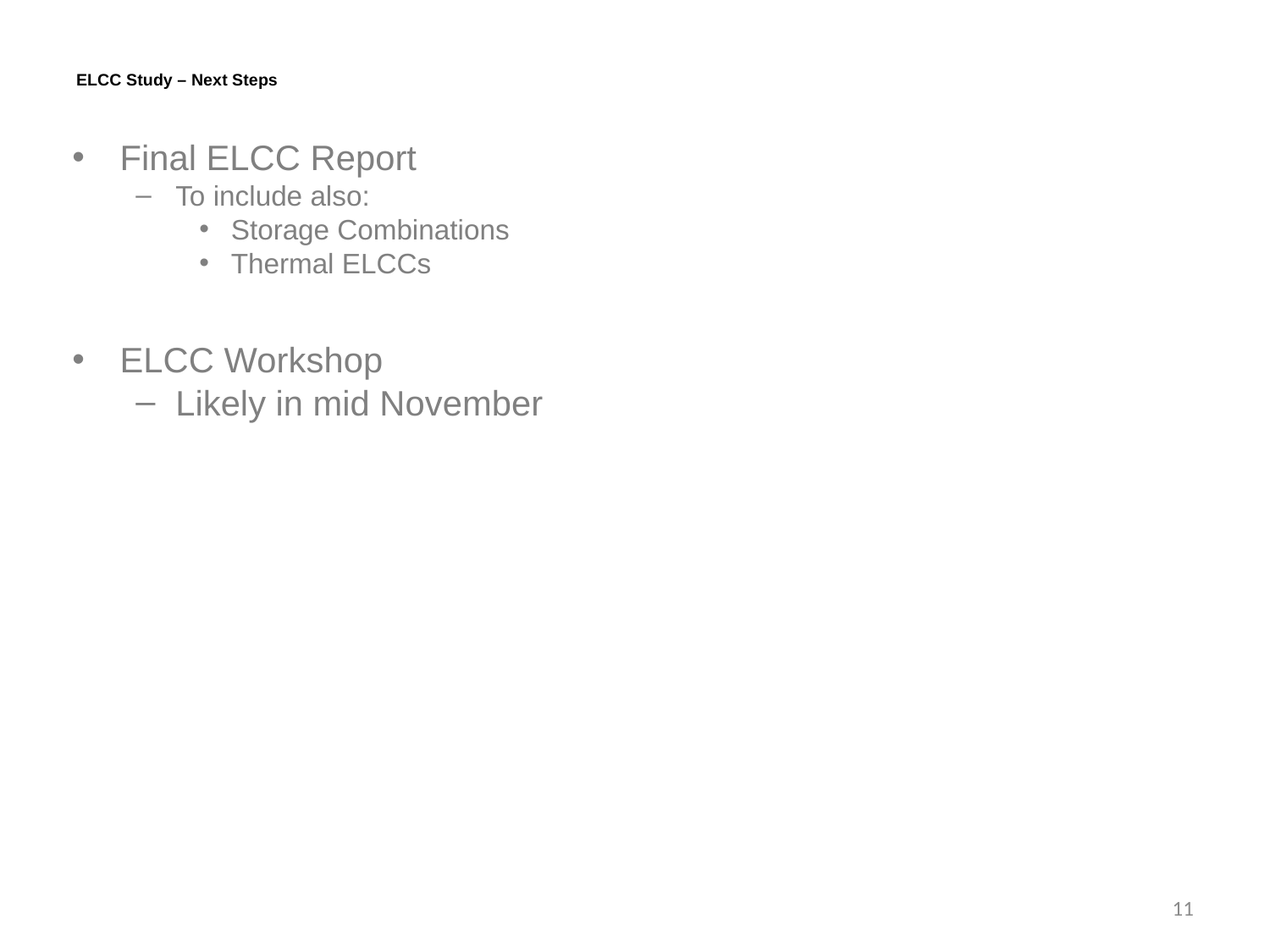

# ELCC Study – Next Steps
Final ELCC Report
To include also:
Storage Combinations
Thermal ELCCs

ELCC Workshop
Likely in mid November

11